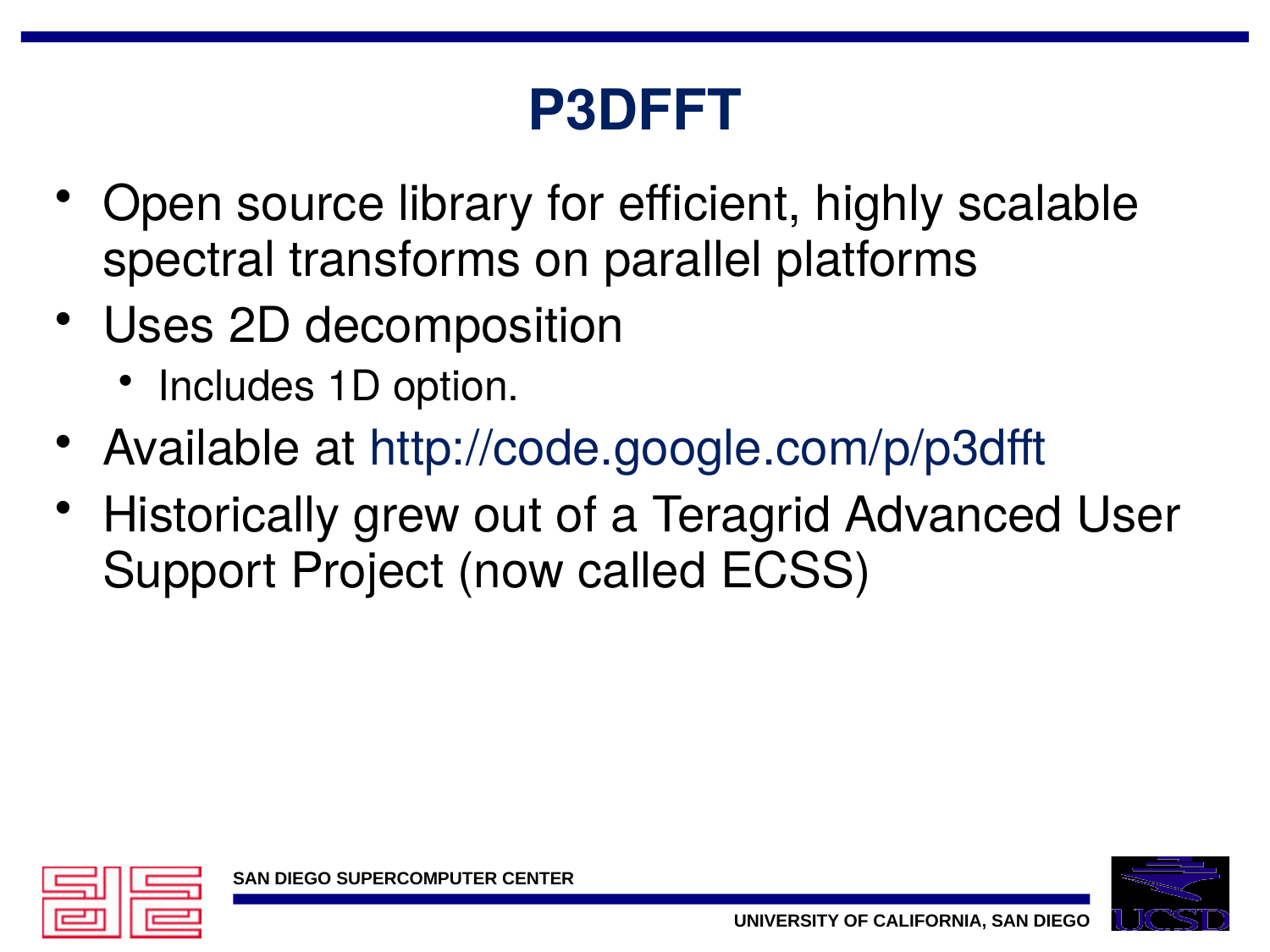

# P3DFFT
Open source library for efficient, highly scalable spectral transforms on parallel platforms
Uses 2D decomposition
Includes 1D option.
Available at http://code.google.com/p/p3dfft
Historically grew out of a Teragrid Advanced User Support Project (now called ECSS)